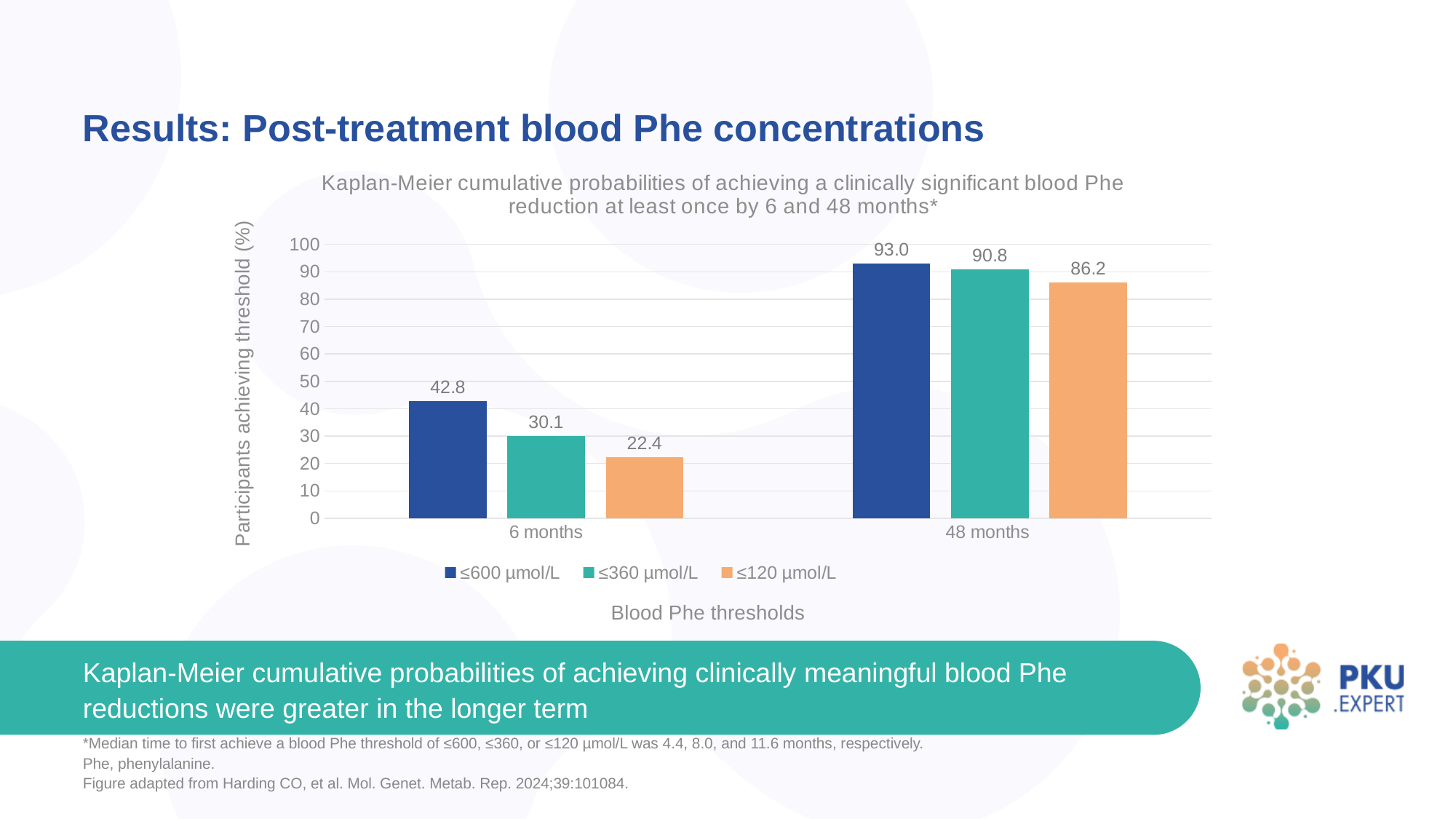

# Results: Post-treatment blood Phe concentrations

### Chart: Kaplan-Meier cumulative probabilities of achieving a clinically significant blood Phe reduction at least once by 6 and 48 months*

| Category | ≤600 µmol/L | ≤360 µmol/L | ≤120 µmol/L |
|---|---|---|---|
| 6 months | 42.8 | 30.1 | 22.4 |
| 48 months  | 93.0 | 90.8 | 86.2 |
Kaplan-Meier cumulative probabilities of achieving clinically meaningful blood Phe reductions were greater in the longer term
*Median time to first achieve a blood Phe threshold of ≤600, ≤360, or ≤120 µmol/L was 4.4, 8.0, and 11.6 months, respectively.
Phe, phenylalanine.
Figure adapted from Harding CO, et al. Mol. Genet. Metab. Rep. 2024;39:101084.